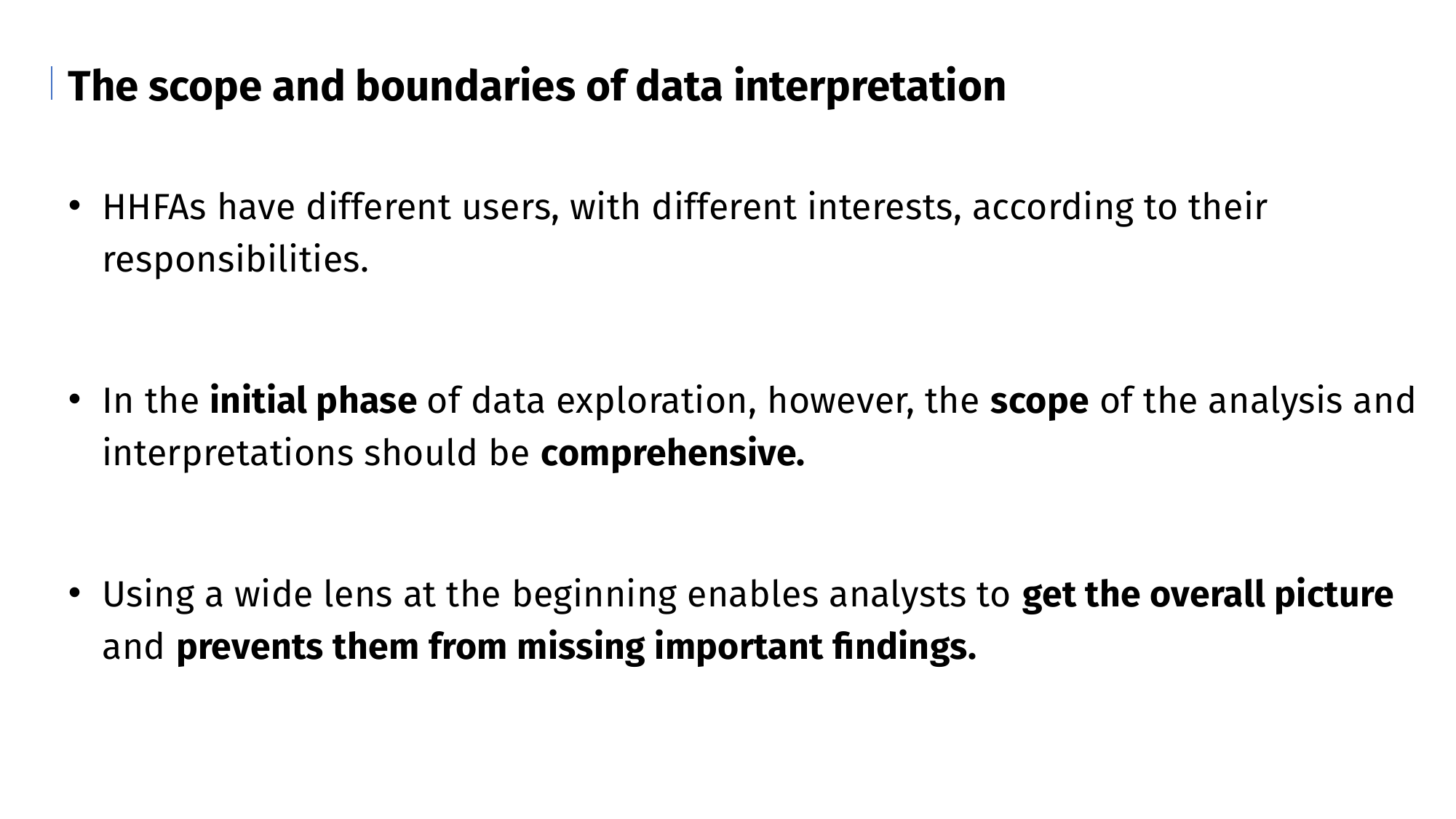

The scope and boundaries of data interpretation
HHFAs have different users, with different interests, according to their responsibilities.

In the initial phase of data exploration, however, the scope of the analysis and interpretations should be comprehensive.

Using a wide lens at the beginning enables analysts to get the overall picture and prevents them from missing important findings.